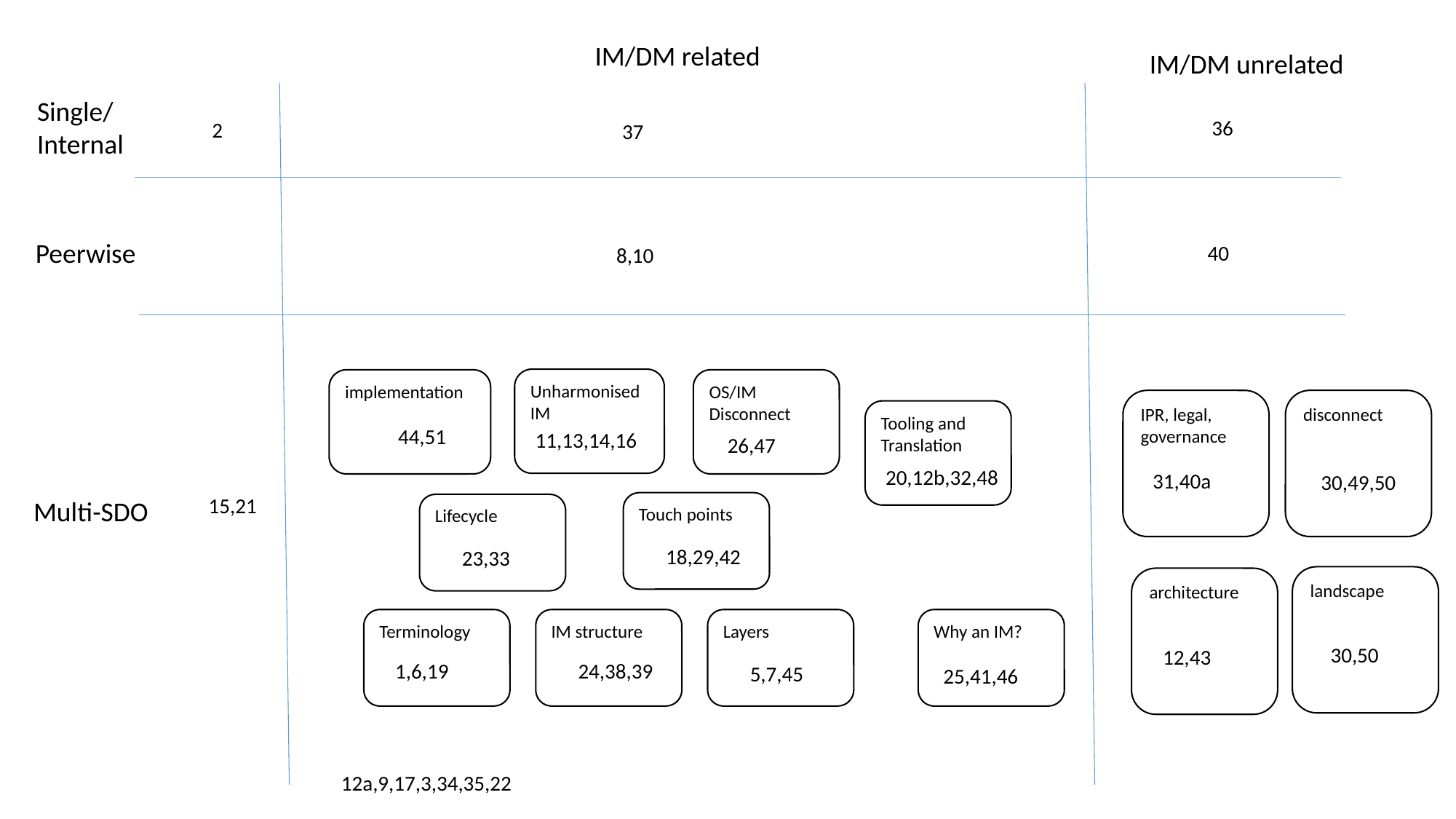

IM/DM related
IM/DM unrelated
Single/
Internal
36
2
37
Peerwise
40
8,10
Unharmonised IM
implementation
OS/IM Disconnect
IPR, legal, governance
disconnect
Tooling and Translation
44,51
11,13,14,16
26,47
20,12b,32,48
31,40a
30,49,50
15,21
Multi-SDO
Touch points
Lifecycle
18,29,42
23,33
landscape
architecture
Terminology
IM structure
Layers
Why an IM?
30,50
12,43
1,6,19
24,38,39
5,7,45
25,41,46
12a,9,17,3,34,35,22